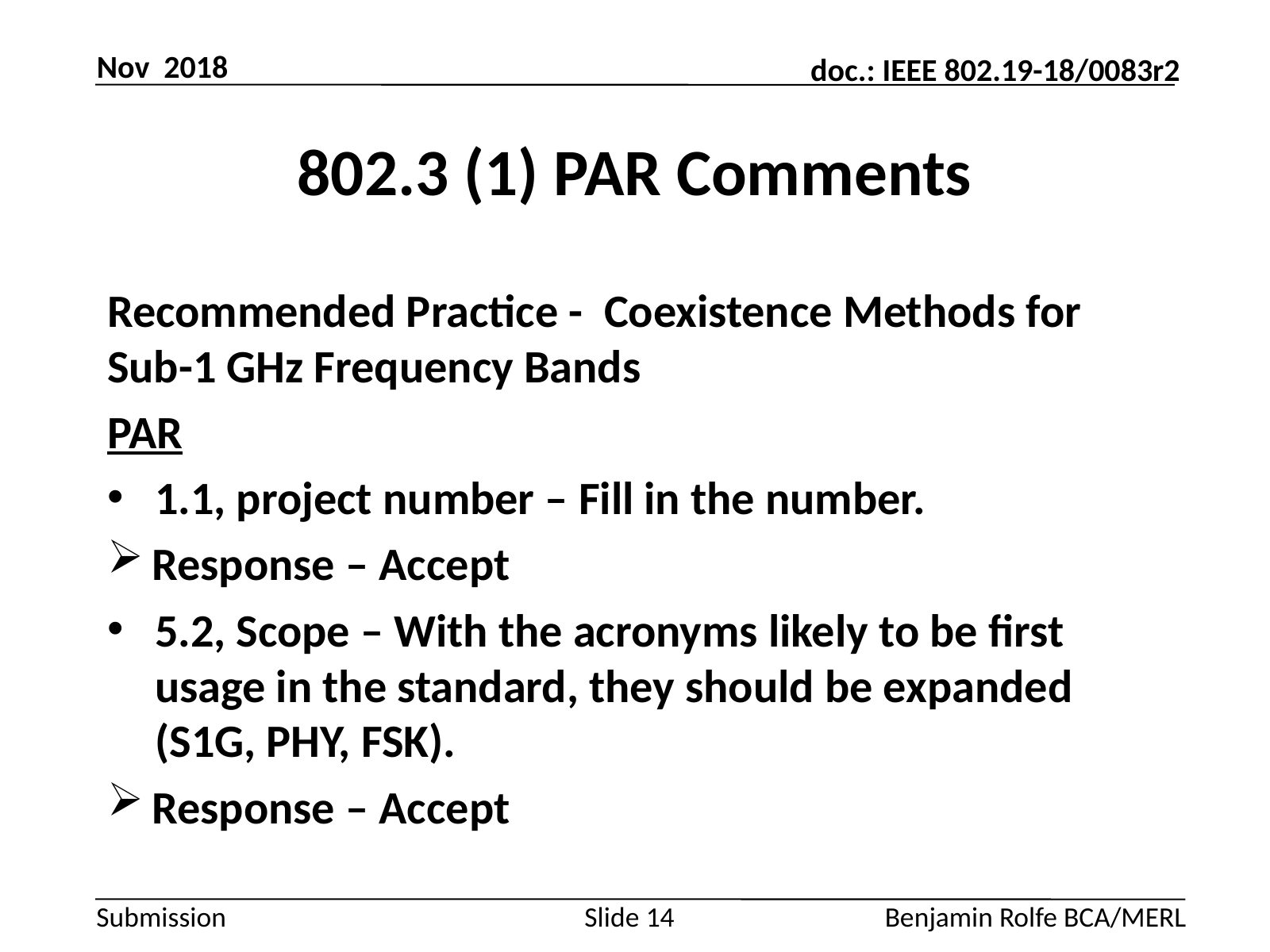

Nov  2018
# 802.3 (1) PAR Comments
Recommended Practice -  Coexistence Methods for Sub-1 GHz Frequency Bands
PAR
1.1, project number – Fill in the number.
Response – Accept
5.2, Scope – With the acronyms likely to be first usage in the standard, they should be expanded (S1G, PHY, FSK).
Response – Accept

Slide 14
Benjamin Rolfe BCA/MERL